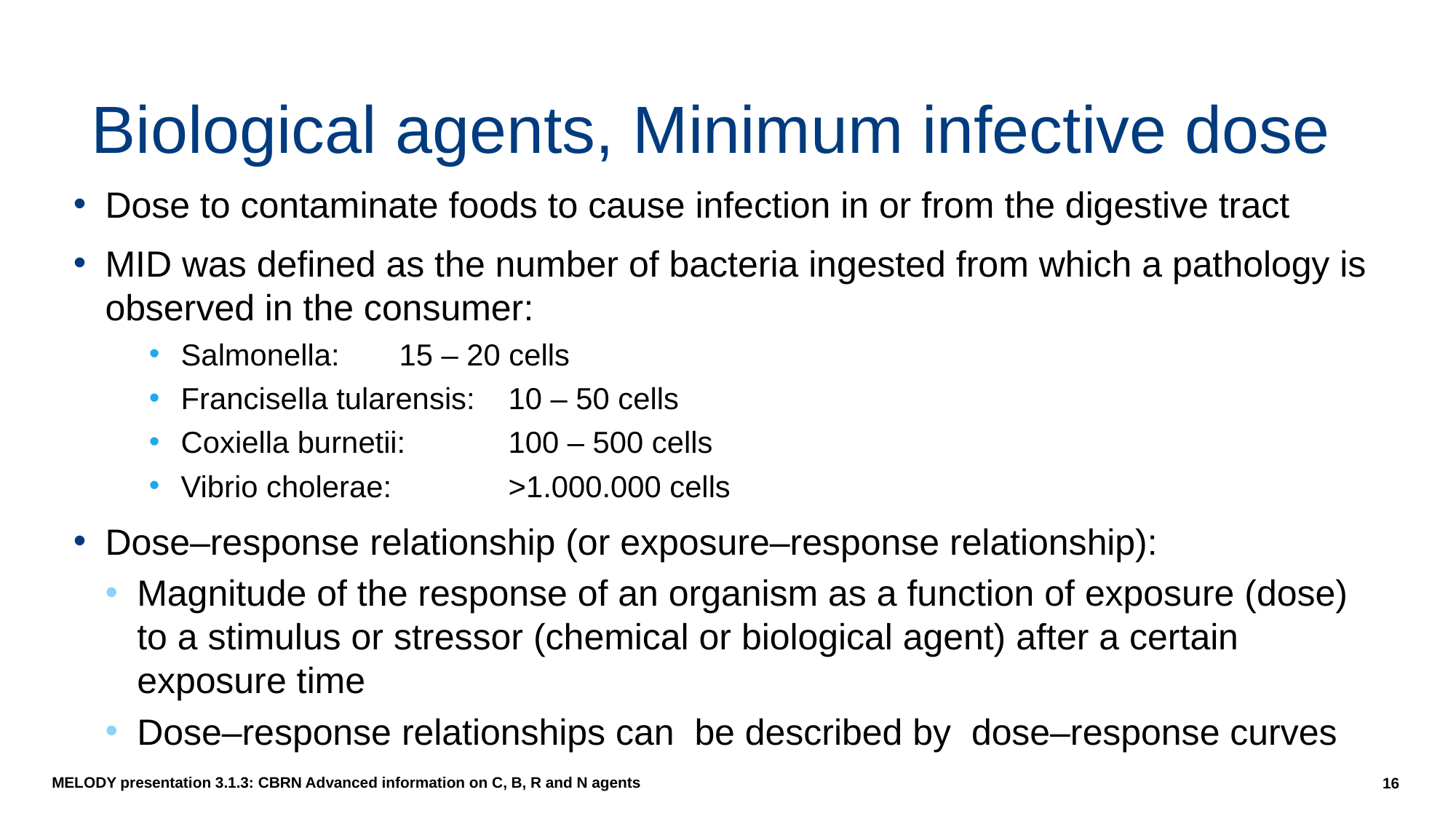

# Biological agents, Minimum infective dose
Dose to contaminate foods to cause infection in or from the digestive tract
MID was defined as the number of bacteria ingested from which a pathology is observed in the consumer:
Salmonella:	15 – 20 cells
Francisella tularensis:	10 – 50 cells
Coxiella burnetii: 	100 – 500 cells
Vibrio cholerae: 	>1.000.000 cells
Dose–response relationship (or exposure–response relationship):
Magnitude of the response of an organism as a function of exposure (dose) to a stimulus or stressor (chemical or biological agent) after a certain exposure time
Dose–response relationships can  be described by  dose–response curves

MELODY presentation 3.1.3: CBRN Advanced information on C, B, R and N agents
16